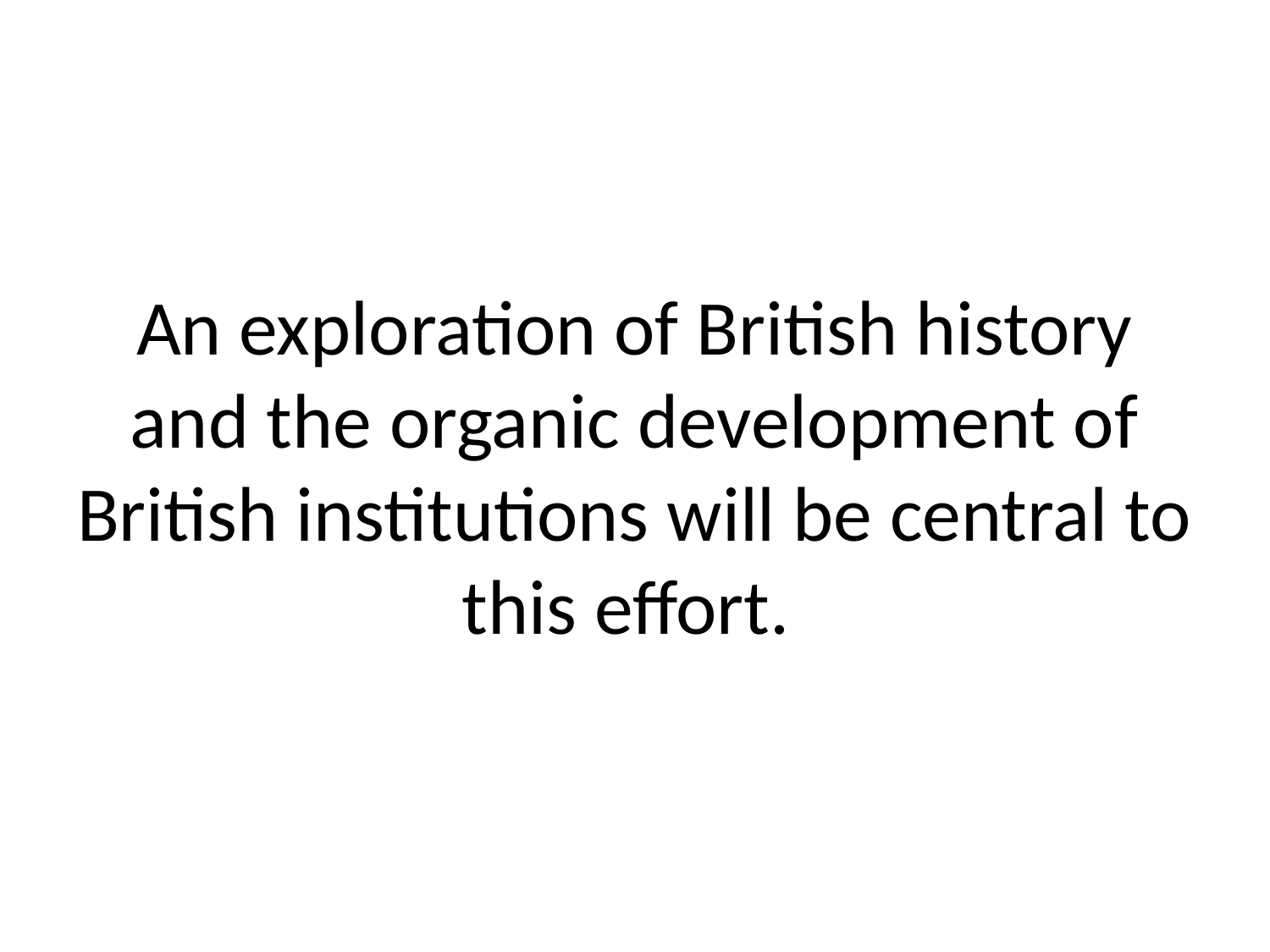

# An exploration of British history and the organic development of British institutions will be central to this effort.